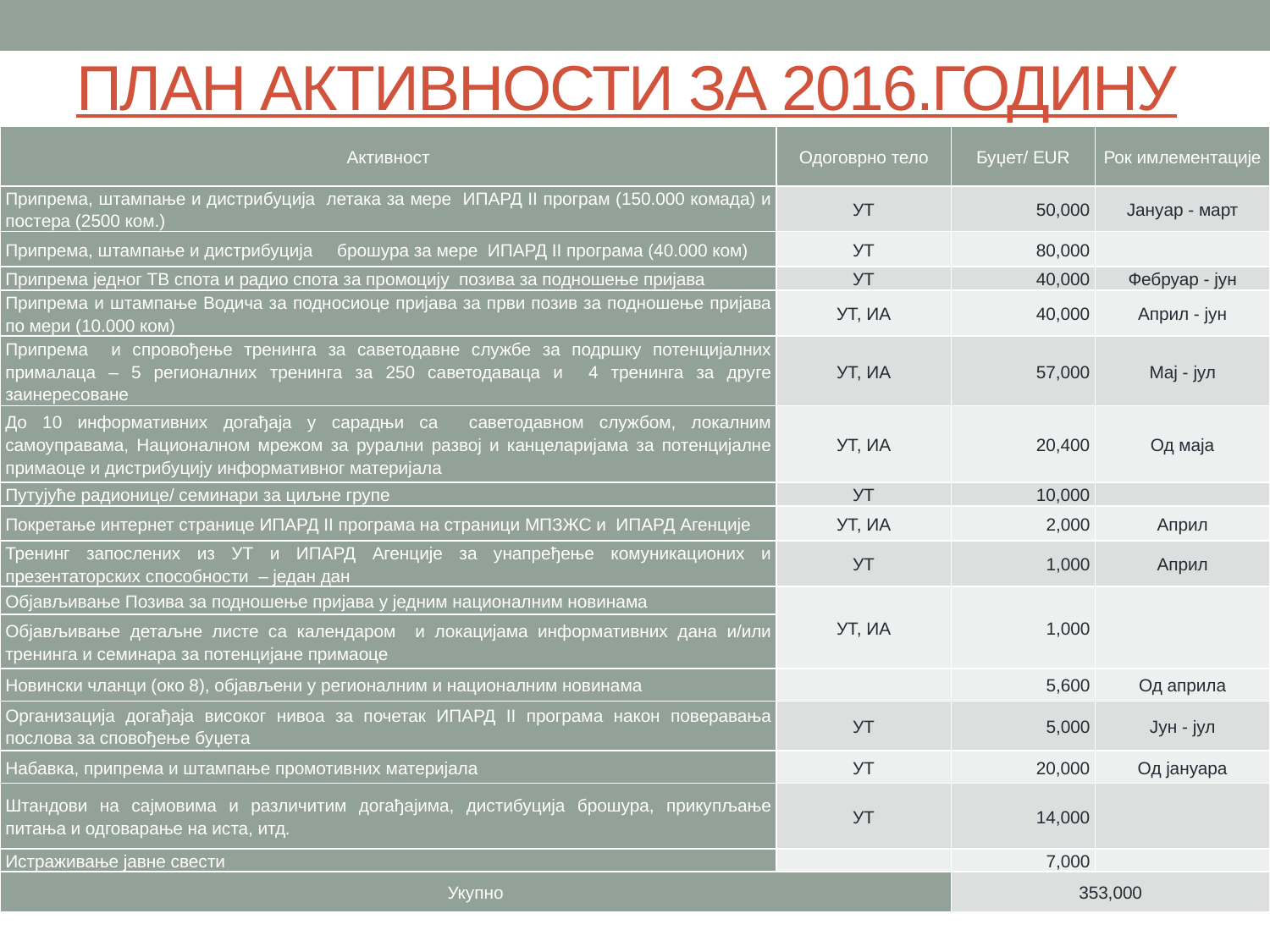

# ПЛАН АКТИВНОСТИ ЗА 2016.ГОДИНУ
| Активност | Одоговрно тело | Буџет/ EUR | Рок имлементације |
| --- | --- | --- | --- |
| Припрема, штампање и дистрибуција летака за мере ИПАРД II програм (150.000 комада) и постера (2500 ком.) | УТ | 50,000 | Јануар - март |
| Припрема, штампање и дистрибуција брошура за мере ИПАРД II програма (40.000 ком) | УТ | 80,000 |  |
| Припрема једног ТВ спота и радио спота за промоцију позива за подношење пријава | УТ | 40,000 | Фебруар - јун |
| Припрема и штампање Водича за подносиоце пријава за први позив за подношење пријава по мери (10.000 ком) | УТ, ИА | 40,000 | Април - јун |
| Припрема и спровођење тренинга за саветодавне службе за подршку потенцијалних прималаца – 5 регионалних тренинга за 250 саветодаваца и 4 тренинга за друге заинересоване | УТ, ИА | 57,000 | Мај - јул |
| До 10 информативних догађаја у сарадњи са саветодавном службом, локалним самоуправама, Националном мрежом за рурални развој и канцеларијама за потенцијалне примаоце и дистрибуцију информативног материјала | УТ, ИА | 20,400 | Од маја |
| Путујуће радионице/ семинари за циљне групе | УТ | 10,000 |  |
| Покретање интернет странице ИПАРД II програма на страници МПЗЖС и ИПАРД Агенције | УТ, ИА | 2,000 | Април |
| Тренинг запослених из УТ и ИПАРД Агенције за унапређење комуникационих и презентаторских способности – један дан | УТ | 1,000 | Април |
| Објављивање Позива за подношење пријава у једним националним новинама | УТ, ИА | 1,000 |  |
| Објављивање детаљне листе са календаром и локацијама информативних дана и/или тренинга и семинара за потенцијане примаоце |  |  |  |
| Новински чланци (око 8), објављени у регионалним и националним новинама |  | 5,600 | Од априла |
| Организација догађаја високог нивоа за почетак ИПАРД II програма након поверавања послова за сповођење буџета | УТ | 5,000 | Јун - јул |
| Набавка, припрема и штампање промотивних материјала | УТ | 20,000 | Од јануара |
| Штандови на сајмовима и различитим догађајима, дистибуција брошура, прикупљање питања и одговарање на иста, итд. | УТ | 14,000 |  |
| Истраживање јавне свести |  | 7,000 |  |
| Укупно |  | 353,000 |  |